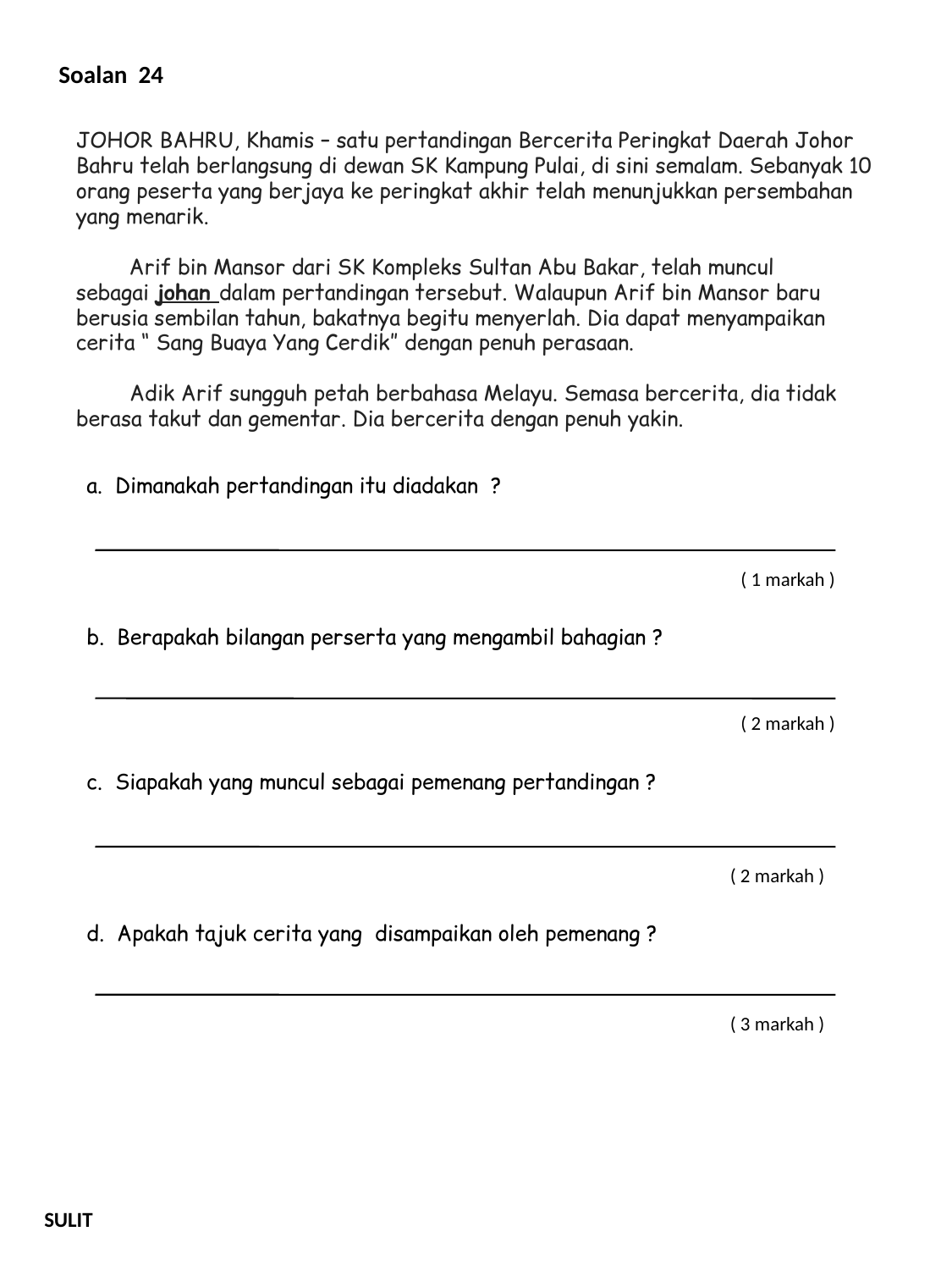

Soalan  24
JOHOR BAHRU, Khamis – satu pertandingan Bercerita Peringkat Daerah Johor Bahru telah berlangsung di dewan SK Kampung Pulai, di sini semalam. Sebanyak 10 orang peserta yang berjaya ke peringkat akhir telah menunjukkan persembahan yang menarik.

         Arif bin Mansor dari SK Kompleks Sultan Abu Bakar, telah muncul sebagai johan dalam pertandingan tersebut. Walaupun Arif bin Mansor baru berusia sembilan tahun, bakatnya begitu menyerlah. Dia dapat menyampaikan cerita “ Sang Buaya Yang Cerdik” dengan penuh perasaan.

         Adik Arif sungguh petah berbahasa Melayu. Semasa bercerita, dia tidak berasa takut dan gementar. Dia bercerita dengan penuh yakin.
a.  Dimanakah pertandingan itu diadakan  ?
( 1 markah )
b.  Berapakah bilangan perserta yang mengambil bahagian ?
( 2 markah )
c.  Siapakah yang muncul sebagai pemenang pertandingan ?
( 2 markah )
d.  Apakah tajuk cerita yang  disampaikan oleh pemenang ?
( 3 markah )
SULIT